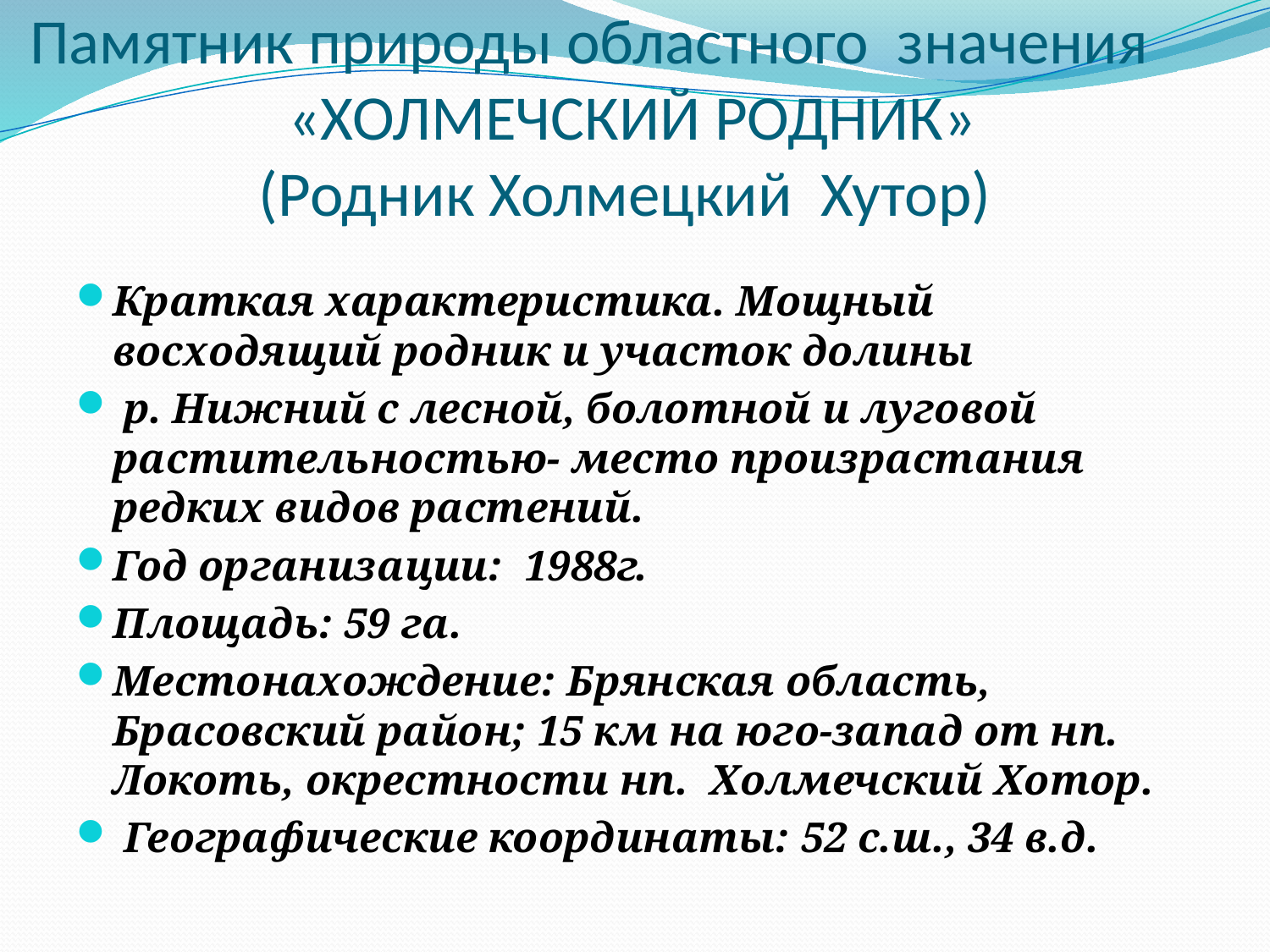

# Памятник природы областного  значения «ХОЛМЕЧСКИЙ РОДНИК» (Родник Холмецкий  Хутор)
Краткая характеристика. Мощный восходящий родник и участок долины
 р. Нижний с лесной, болотной и луговой растительностью- место произрастания редких видов растений.
Год организации:  1988г.
Площадь: 59 га.
Местонахождение: Брянская область, Брасовский район; 15 км на юго-запад от нп. Локоть, окрестности нп.  Холмечский Хотор.
 Географические координаты: 52 с.ш., 34 в.д.